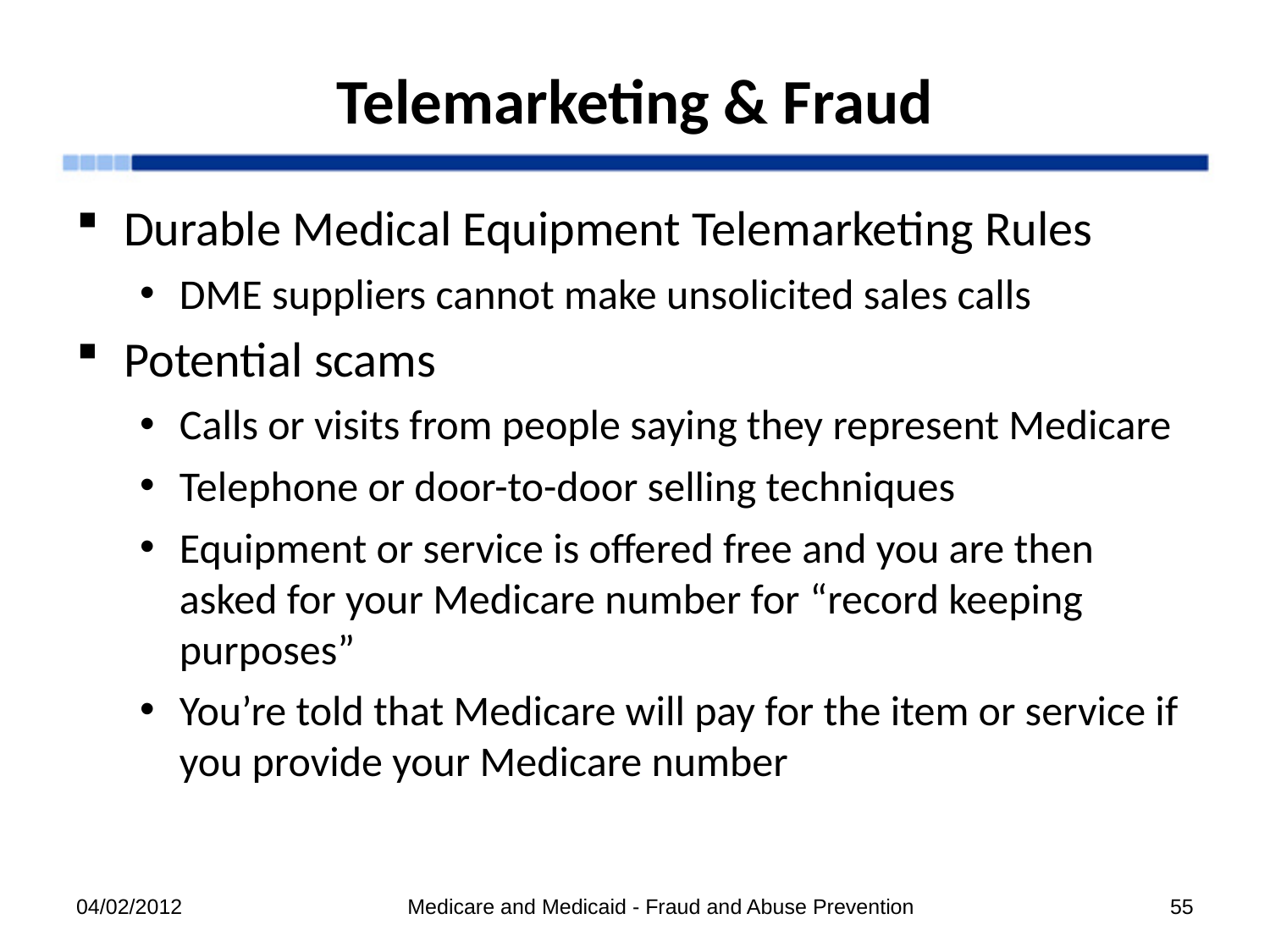

# Telemarketing & Fraud
Durable Medical Equipment Telemarketing Rules
DME suppliers cannot make unsolicited sales calls
Potential scams
Calls or visits from people saying they represent Medicare
Telephone or door-to-door selling techniques
Equipment or service is offered free and you are then asked for your Medicare number for “record keeping purposes”
You’re told that Medicare will pay for the item or service if you provide your Medicare number

04/02/2012
Medicare and Medicaid - Fraud and Abuse Prevention
55